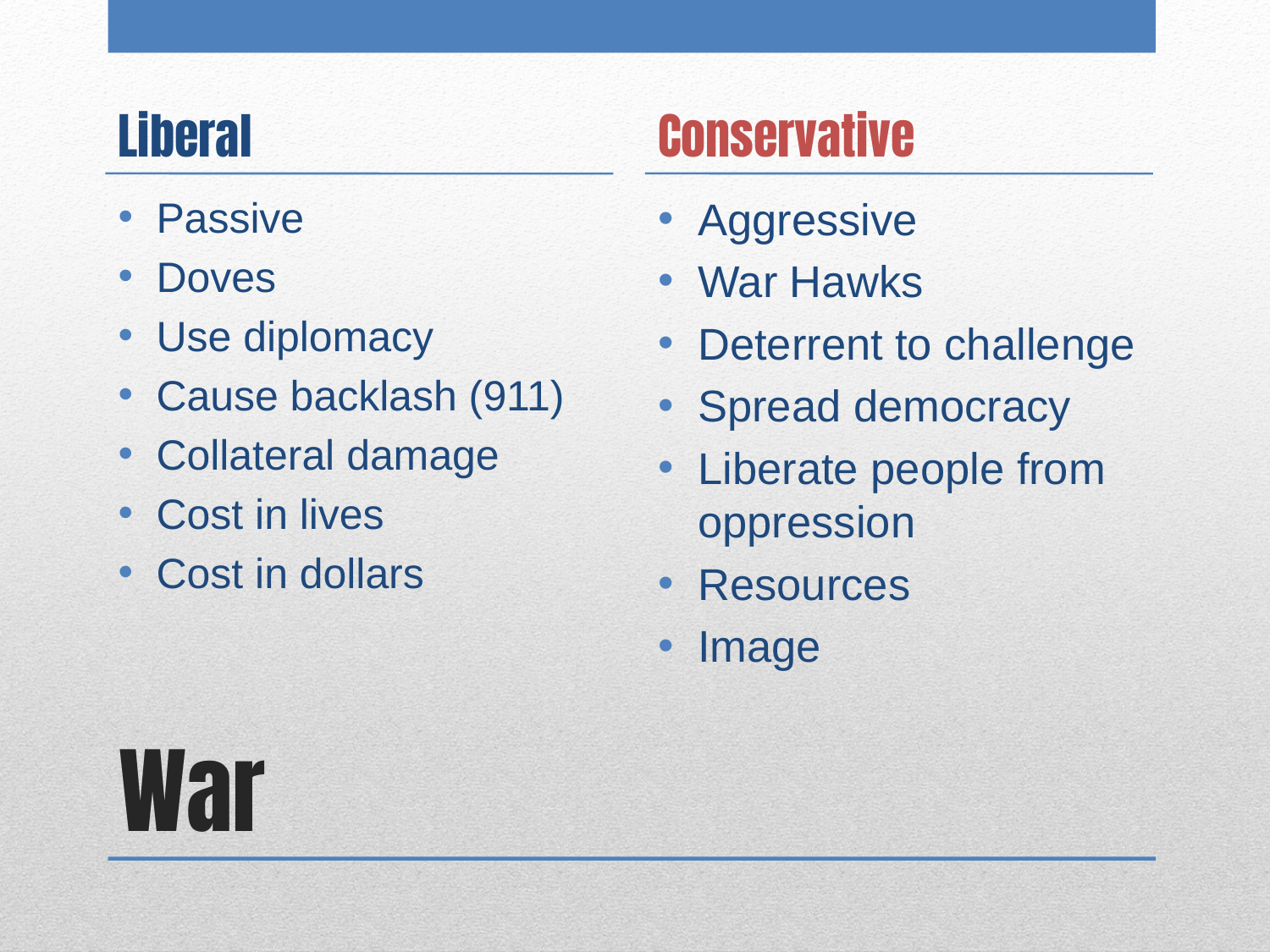

Liberal
Conservative
Passive
Doves
Use diplomacy
Cause backlash (911)
Collateral damage
Cost in lives
Cost in dollars

Aggressive
War Hawks
Deterrent to challenge
Spread democracy
Liberate people from oppression
Resources
Image

# War